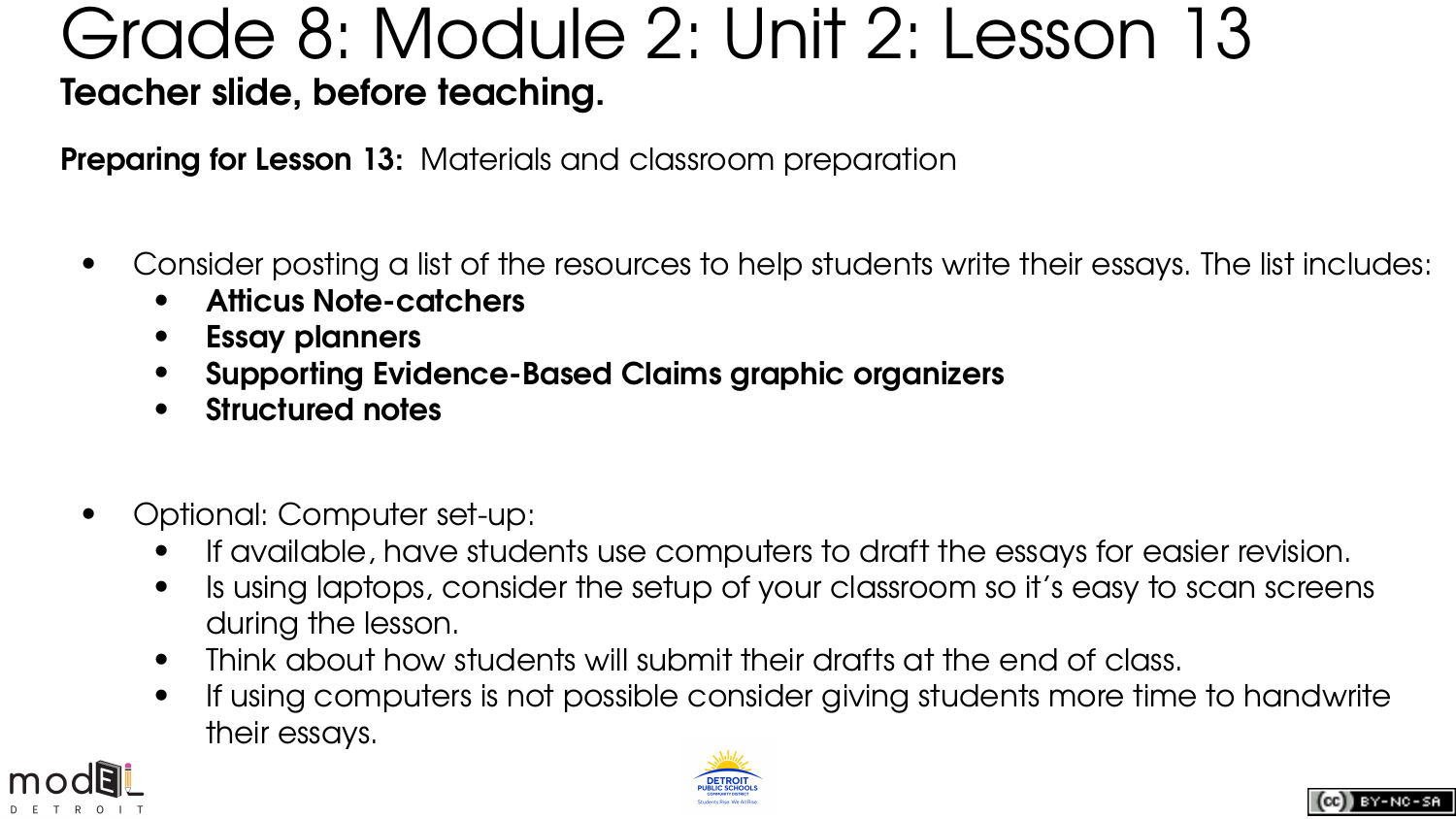

# Grade 8: Module 2: Unit 2: Lesson 13
Teacher slide, before teaching.
Preparing for Lesson 13:  Materials and classroom preparation

Consider posting a list of the resources to help students write their essays. The list includes:
Atticus Note-catchers
Essay planners
Supporting Evidence-Based Claims graphic organizers
Structured notes

Optional: Computer set-up:
If available, have students use computers to draft the essays for easier revision.
Is using laptops, consider the setup of your classroom so it’s easy to scan screens during the lesson.
Think about how students will submit their drafts at the end of class.
If using computers is not possible consider giving students more time to handwrite their essays.